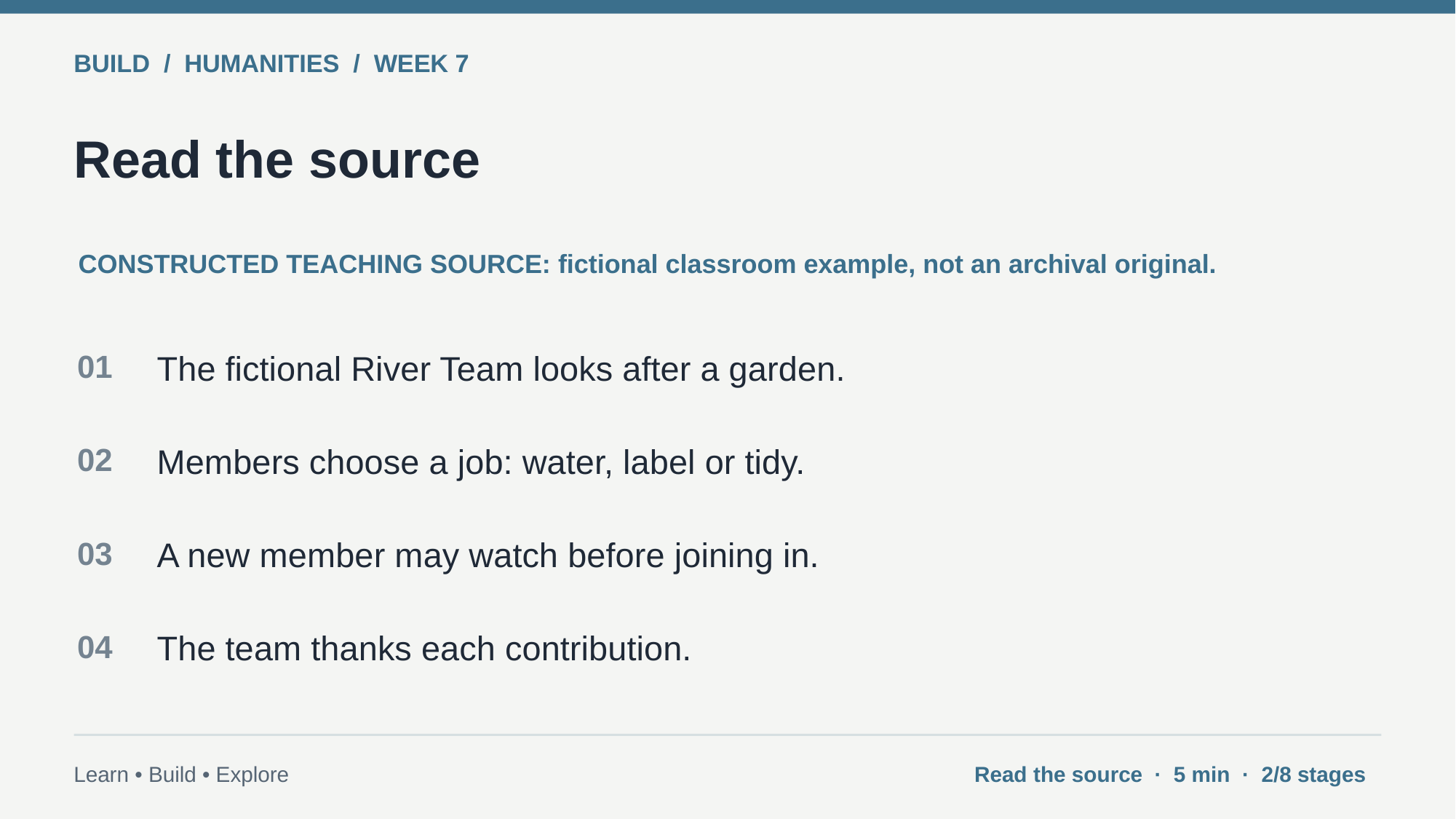

BUILD  /  HUMANITIES  /  WEEK 7
Read the source
CONSTRUCTED TEACHING SOURCE: fictional classroom example, not an archival original.
01
The fictional River Team looks after a garden.
02
Members choose a job: water, label or tidy.
03
A new member may watch before joining in.
04
The team thanks each contribution.

Learn • Build • Explore
Read the source  ·  5 min  ·  2/8 stages